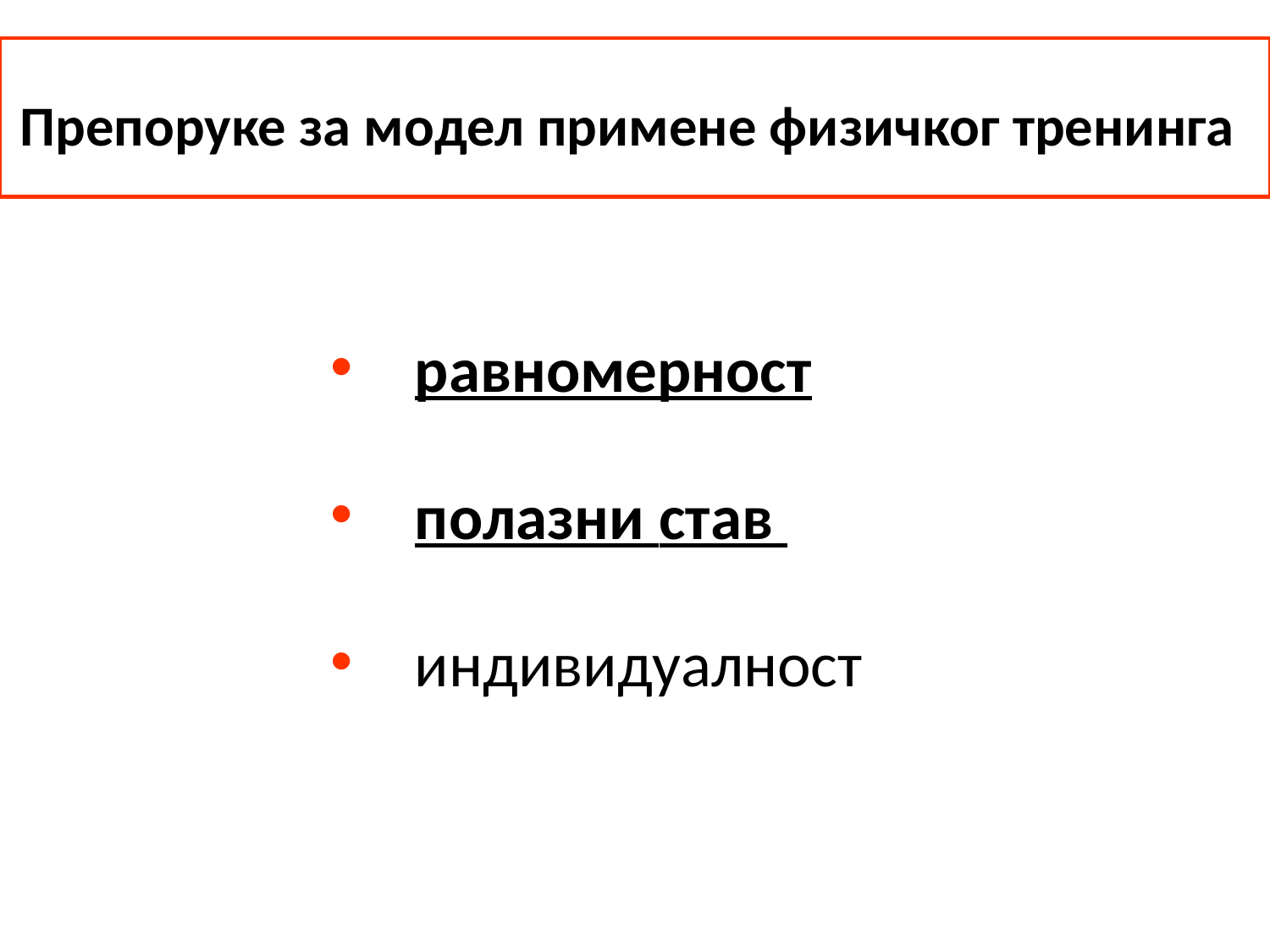

# Препоруке за модел примене физичког тренинга
равномерност

полазни став

индивидуалност